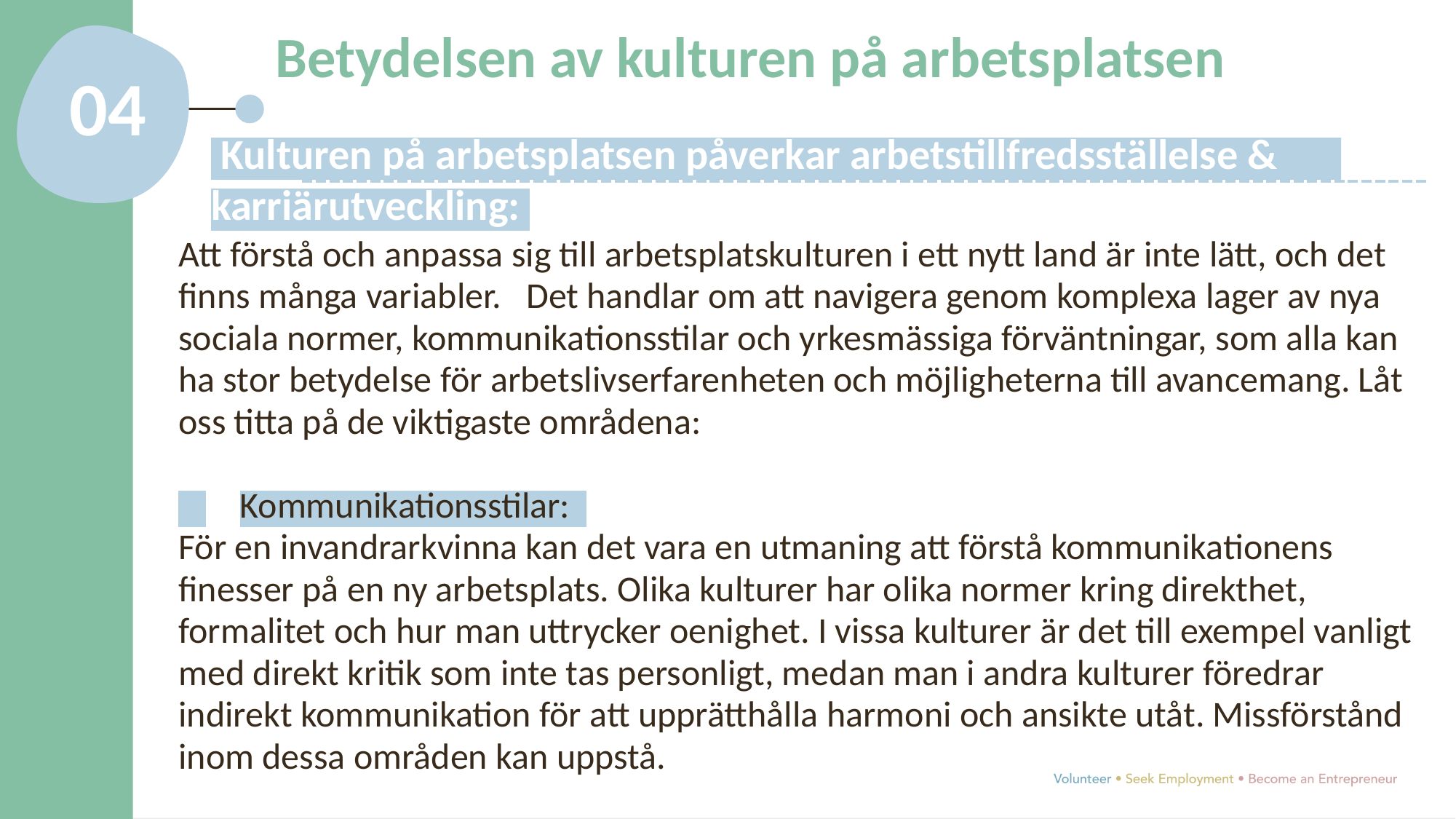

Betydelsen av kulturen på arbetsplatsen

04

 Kulturen på arbetsplatsen påverkar arbetstillfredsställelse &och karriärutveckling:
Att förstå och anpassa sig till arbetsplatskulturen i ett nytt land är inte lätt, och det finns många variabler.   Det handlar om att navigera genom komplexa lager av nya sociala normer, kommunikationsstilar och yrkesmässiga förväntningar, som alla kan ha stor betydelse för arbetslivserfarenheten och möjligheterna till avancemang. Låt oss titta på de viktigaste områdena:

Kommunikationsstilar:
För en invandrarkvinna kan det vara en utmaning att förstå kommunikationens finesser på en ny arbetsplats. Olika kulturer har olika normer kring direkthet, formalitet och hur man uttrycker oenighet. I vissa kulturer är det till exempel vanligt med direkt kritik som inte tas personligt, medan man i andra kulturer föredrar indirekt kommunikation för att upprätthålla harmoni och ansikte utåt. Missförstånd inom dessa områden kan uppstå.